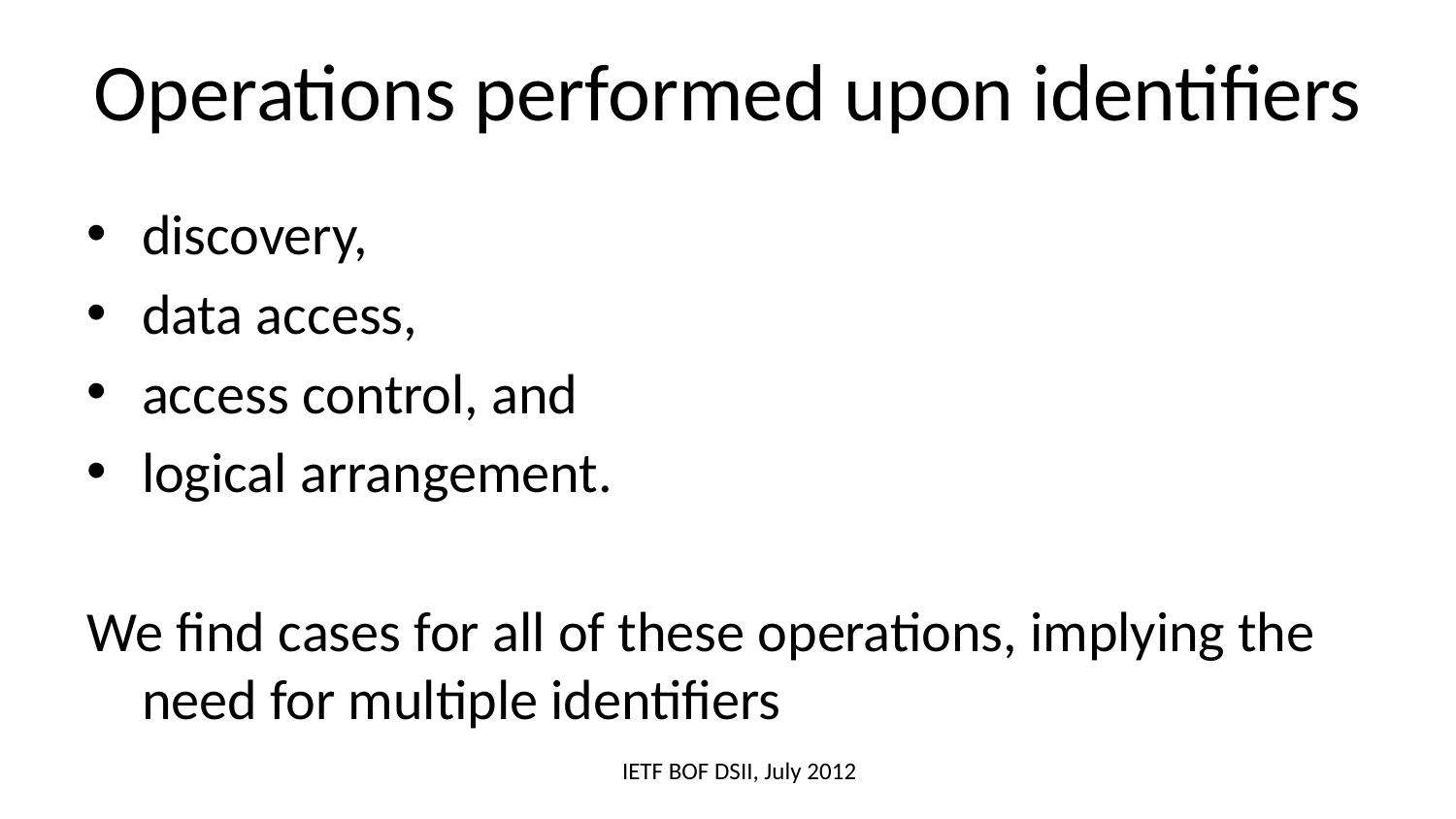

# Operations performed upon identifiers
discovery,
data access,
access control, and
logical arrangement.

We find cases for all of these operations, implying the need for multiple identifiers